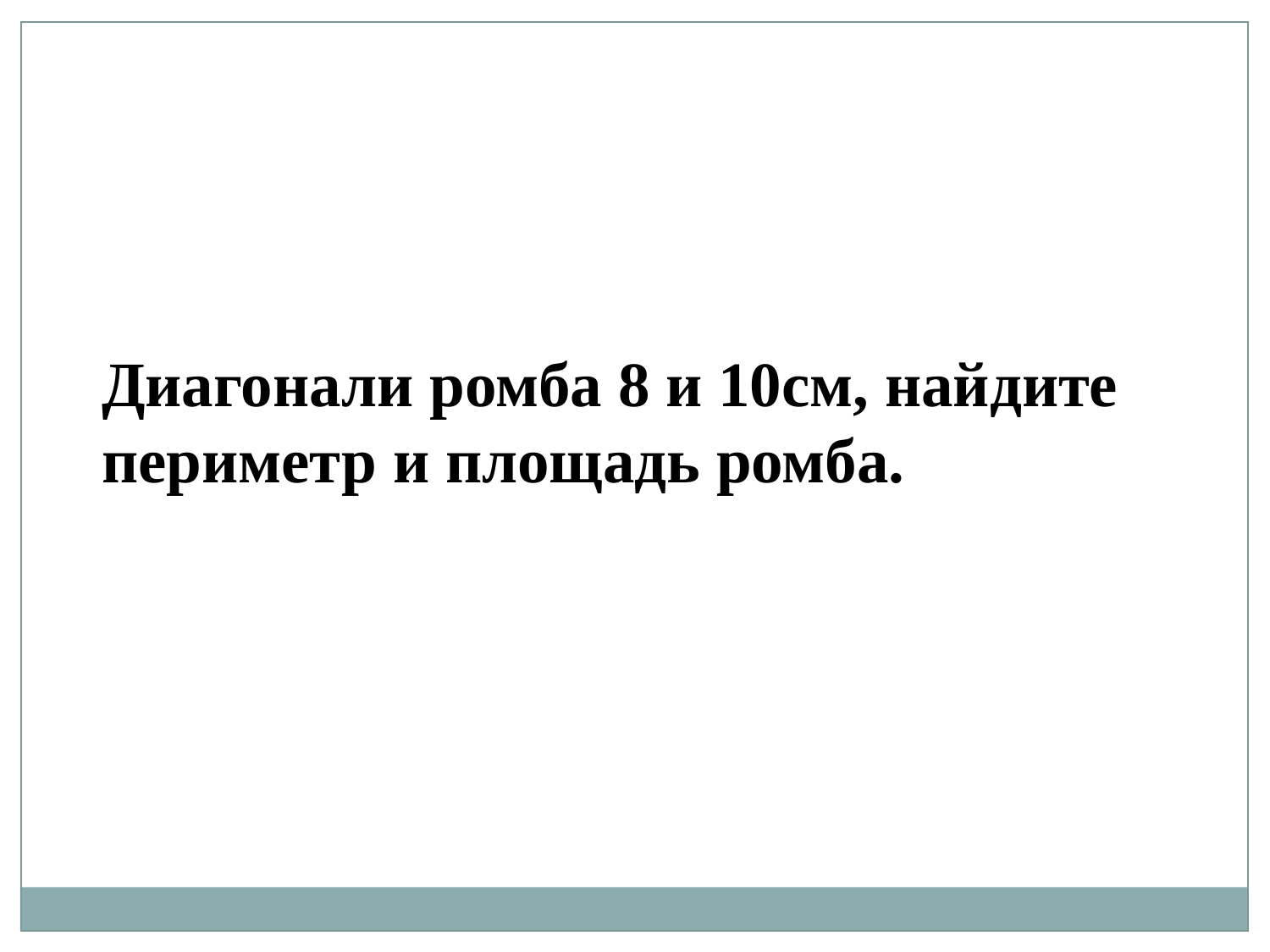

Диагонали ромба 8 и 10см, найдите периметр и площадь ромба.